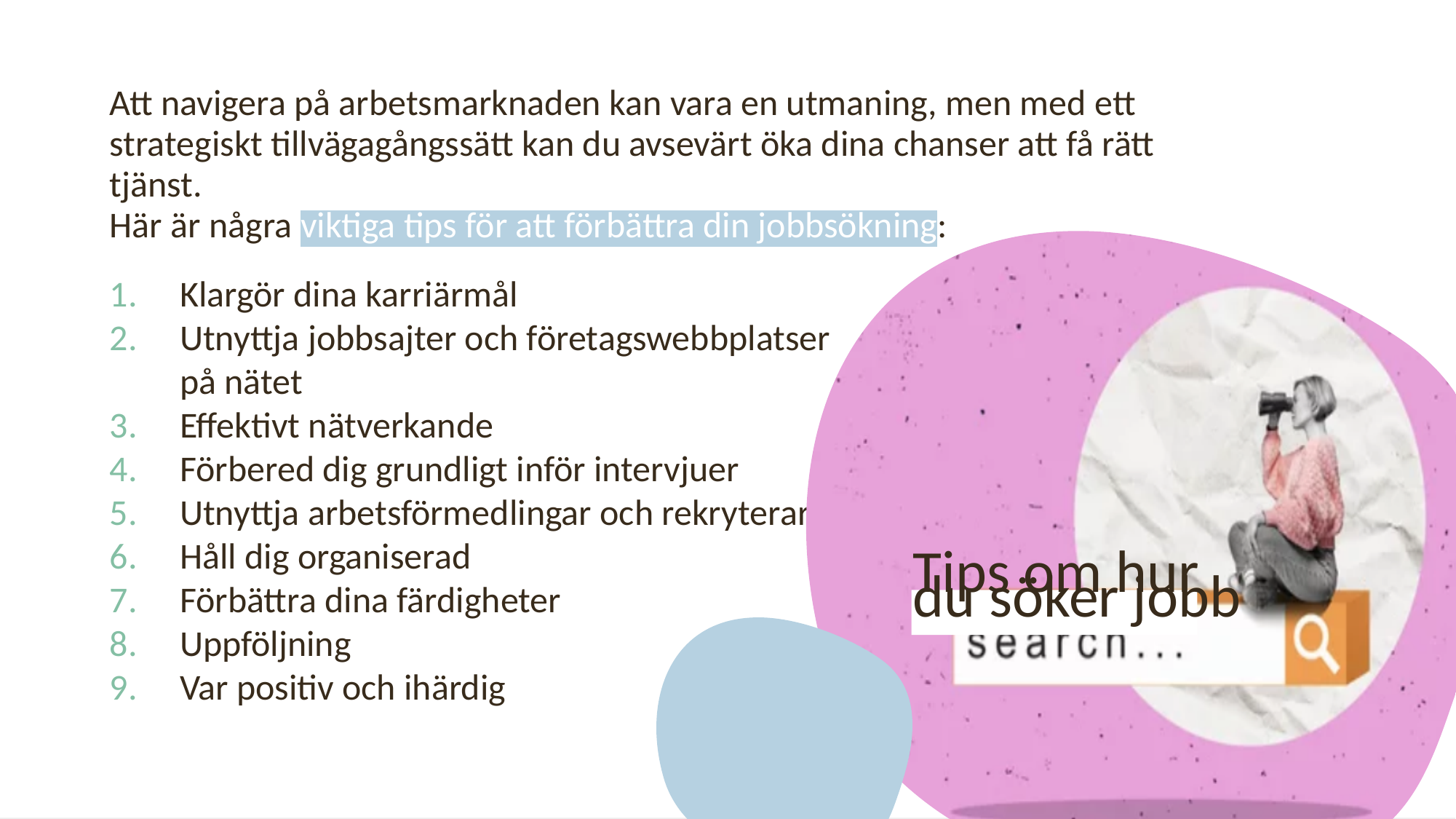

Att navigera på arbetsmarknaden kan vara en utmaning, men med ett strategiskt tillvägagångssätt kan du avsevärt öka dina chanser att få rätt tjänst.
Här är några viktiga tips för att förbättra din jobbsökning:

Klargör dina karriärmål
Utnyttja jobbsajter och företagswebbplatser på nätet
Effektivt nätverkande
Förbered dig grundligt inför intervjuer
Utnyttja arbetsförmedlingar och rekryterare
Håll dig organiserad
Förbättra dina färdigheter
Uppföljning
Var positiv och ihärdig

Tips om hur du söker jobb